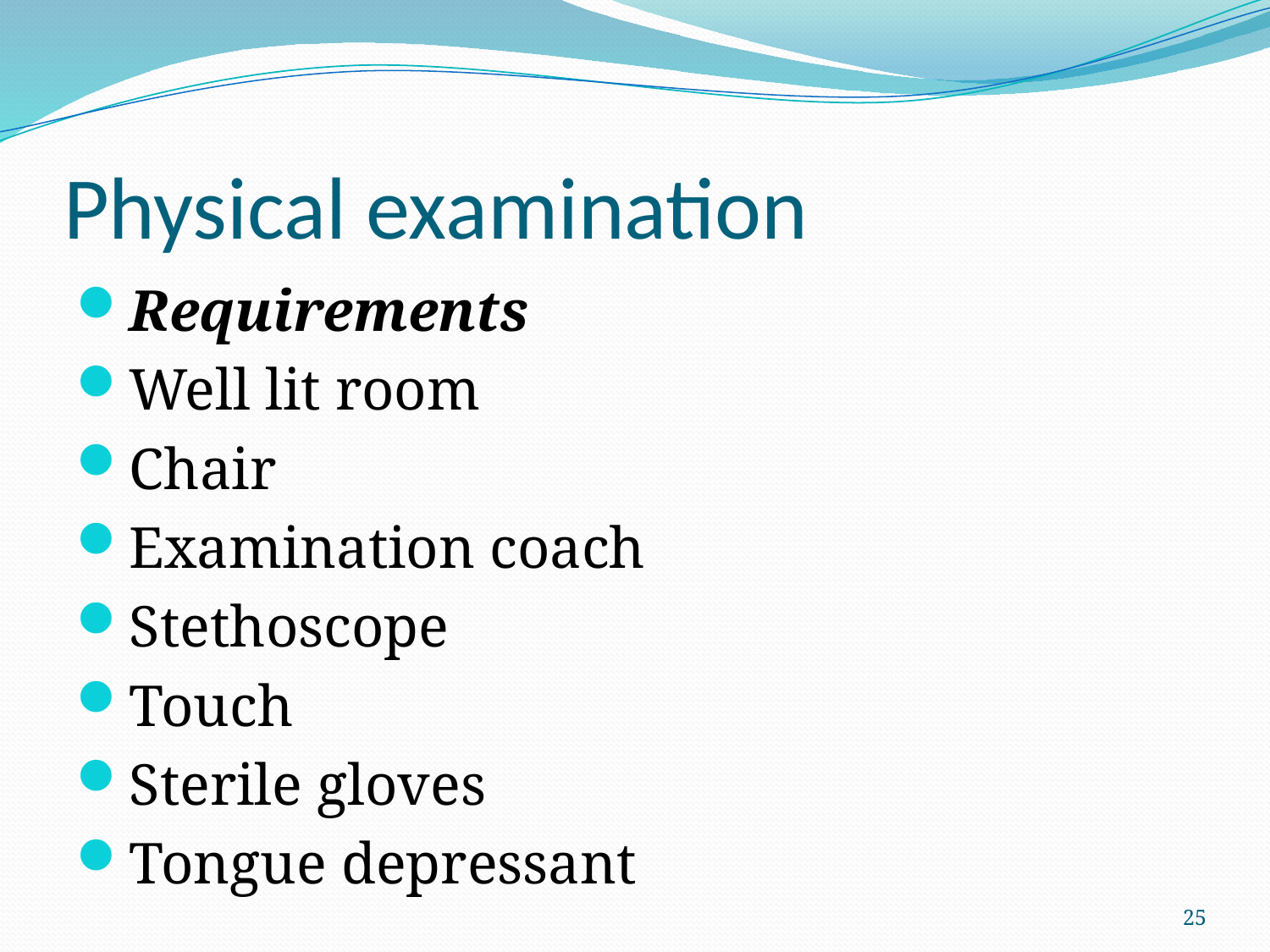

# Physical examination
Requirements
Well lit room
Chair
Examination coach
Stethoscope
Touch
Sterile gloves
Tongue depressant
25